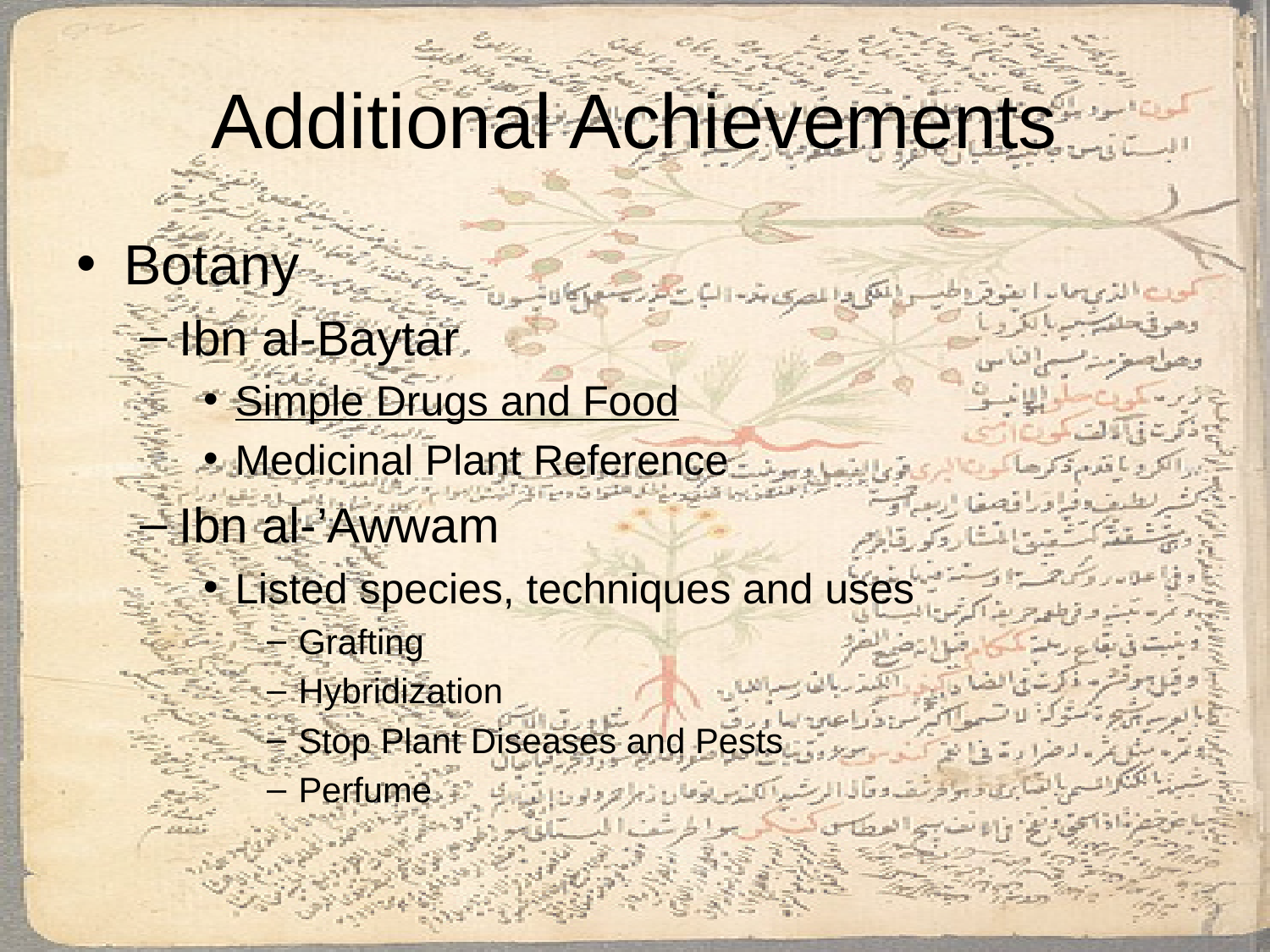

# Additional Achievements
Botany
Ibn al-Baytar
Simple Drugs and Food
Medicinal Plant Reference
Ibn al-’Awwam
Listed species, techniques and uses
Grafting
Hybridization
Stop Plant Diseases and Pests
Perfume